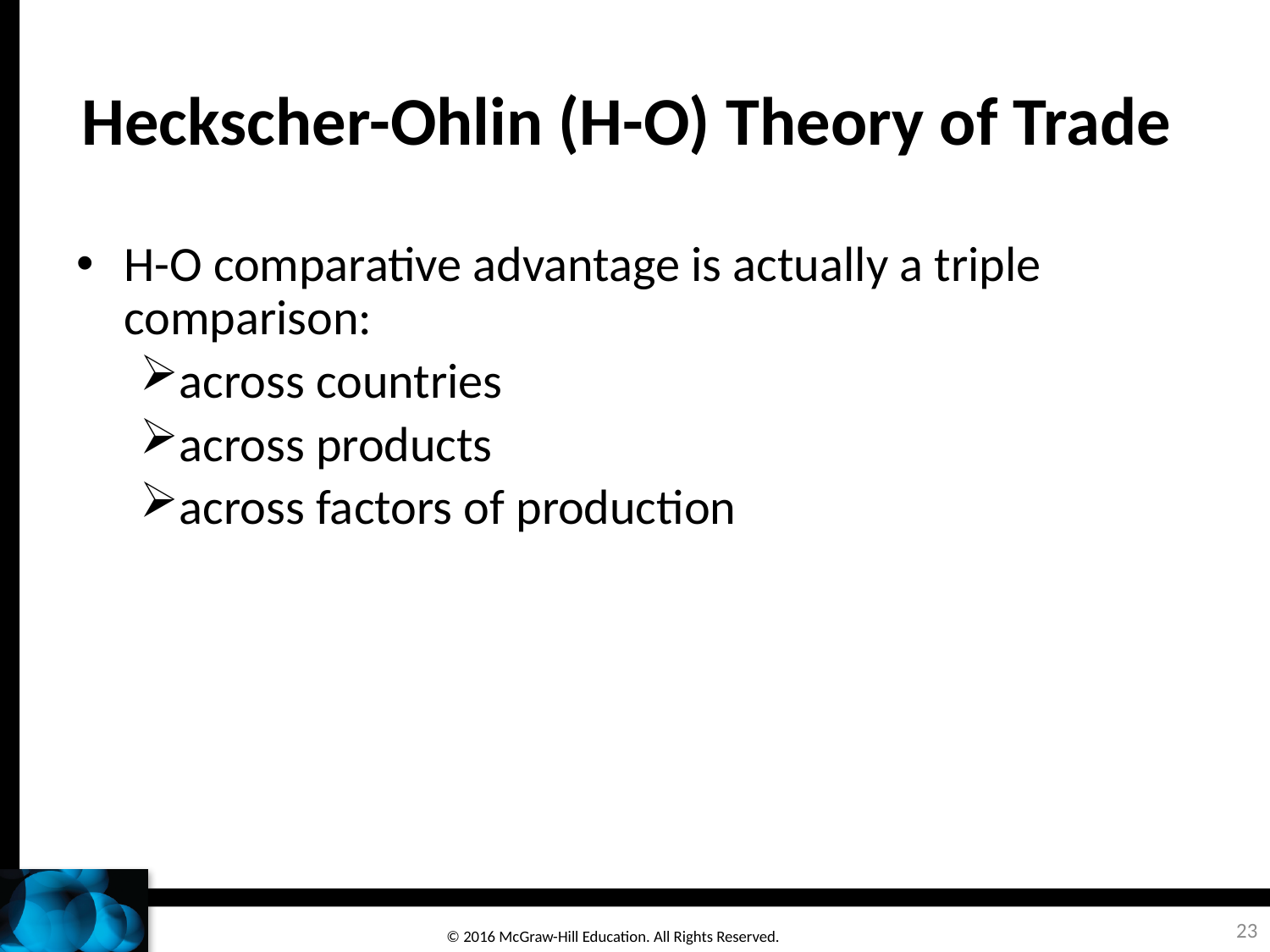

# Heckscher-Ohlin (H-O) Theory of Trade
H-O comparative advantage is actually a triple comparison:
across countries
across products
across factors of production

23
© 2016 McGraw-Hill Education. All Rights Reserved.